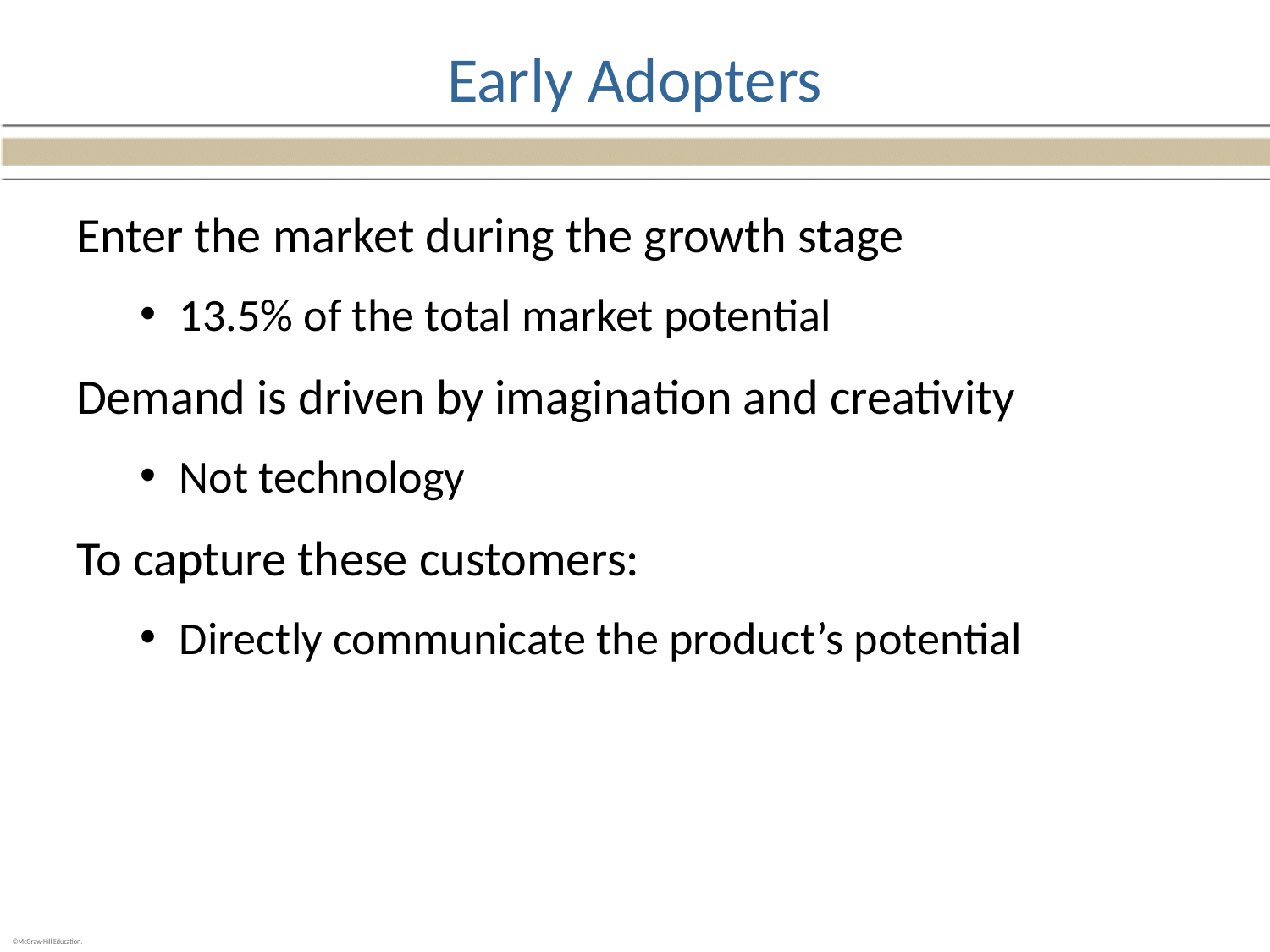

# Early Adopters
Enter the market during the growth stage
13.5% of the total market potential
Demand is driven by imagination and creativity
Not technology
To capture these customers:
Directly communicate the product’s potential